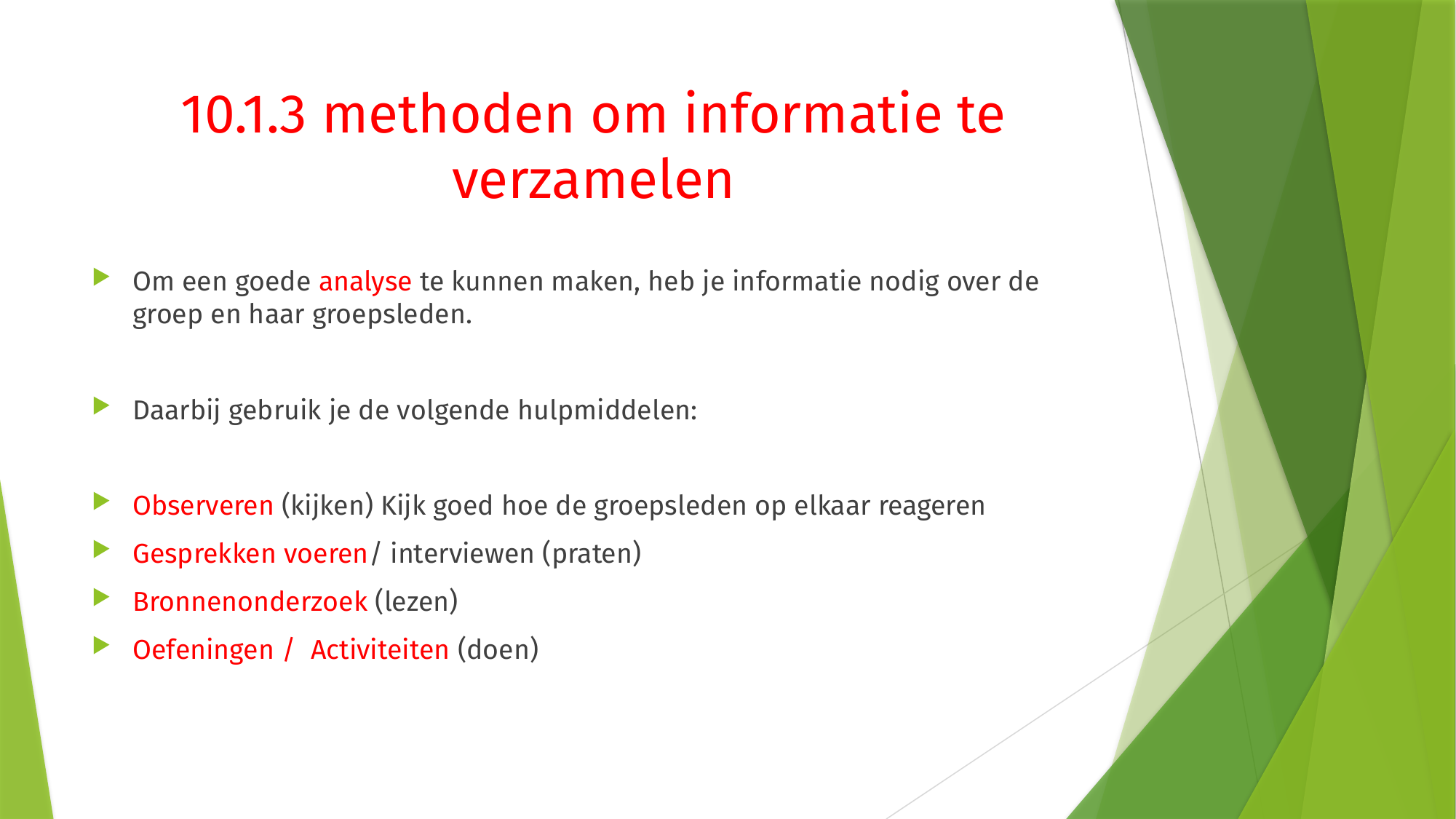

# 10.1.3 methoden om informatie te verzamelen
Om een goede analyse te kunnen maken, heb je informatie nodig over de groep en haar groepsleden.

Daarbij gebruik je de volgende hulpmiddelen:

Observeren (kijken) Kijk goed hoe de groepsleden op elkaar reageren
Gesprekken voeren/ interviewen (praten)
Bronnenonderzoek (lezen)
Oefeningen /  Activiteiten (doen)